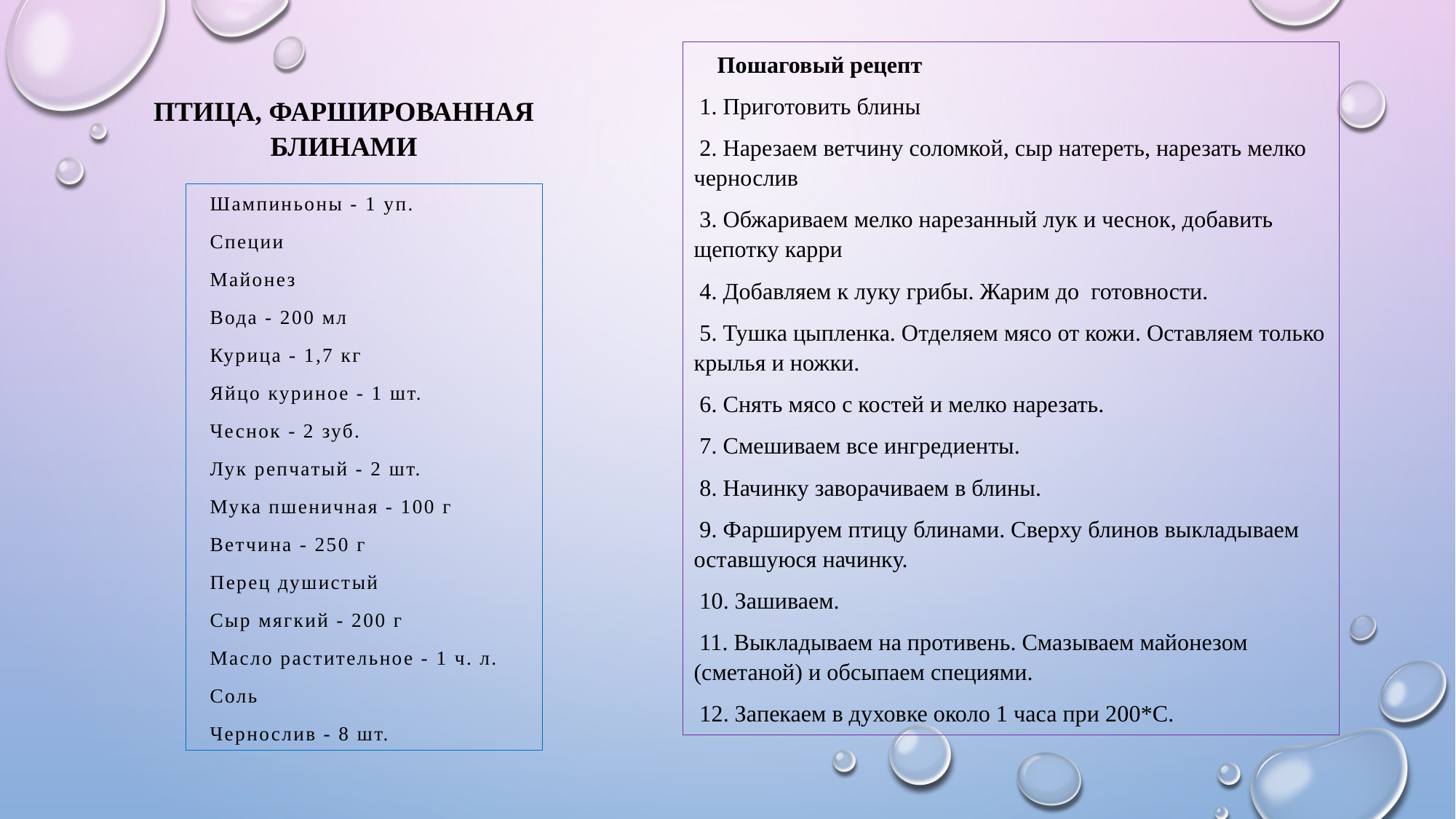

Пошаговый рецепт
 1. Приготовить блины
 2. Нарезаем ветчину соломкой, сыр натереть, нарезать мелко чернослив
 3. Обжариваем мелко нарезанный лук и чеснок, добавить щепотку карри
 4. Добавляем к луку грибы. Жарим до  готовности.
 5. Тушка цыпленка. Отделяем мясо от кожи. Оставляем только крылья и ножки.
 6. Снять мясо с костей и мелко нарезать.
 7. Смешиваем все ингредиенты.
 8. Начинку заворачиваем в блины.
 9. Фаршируем птицу блинами. Сверху блинов выкладываем оставшуюся начинку.
 10. Зашиваем.
 11. Выкладываем на противень. Смазываем майонезом (сметаной) и обсыпаем специями.
 12. Запекаем в духовке около 1 часа при 200*С.

# Птица, фаршированная блинами
  Шампиньоны - 1 уп.
  Специи
  Майонез
  Вода - 200 мл
  Курица - 1,7 кг
  Яйцо куриное - 1 шт.
  Чеснок - 2 зуб.
  Лук репчатый - 2 шт.
  Мука пшеничная - 100 г
  Ветчина - 250 г
  Перец душистый
  Сыр мягкий - 200 г
  Масло растительное - 1 ч. л.
  Соль
  Чернослив - 8 шт.